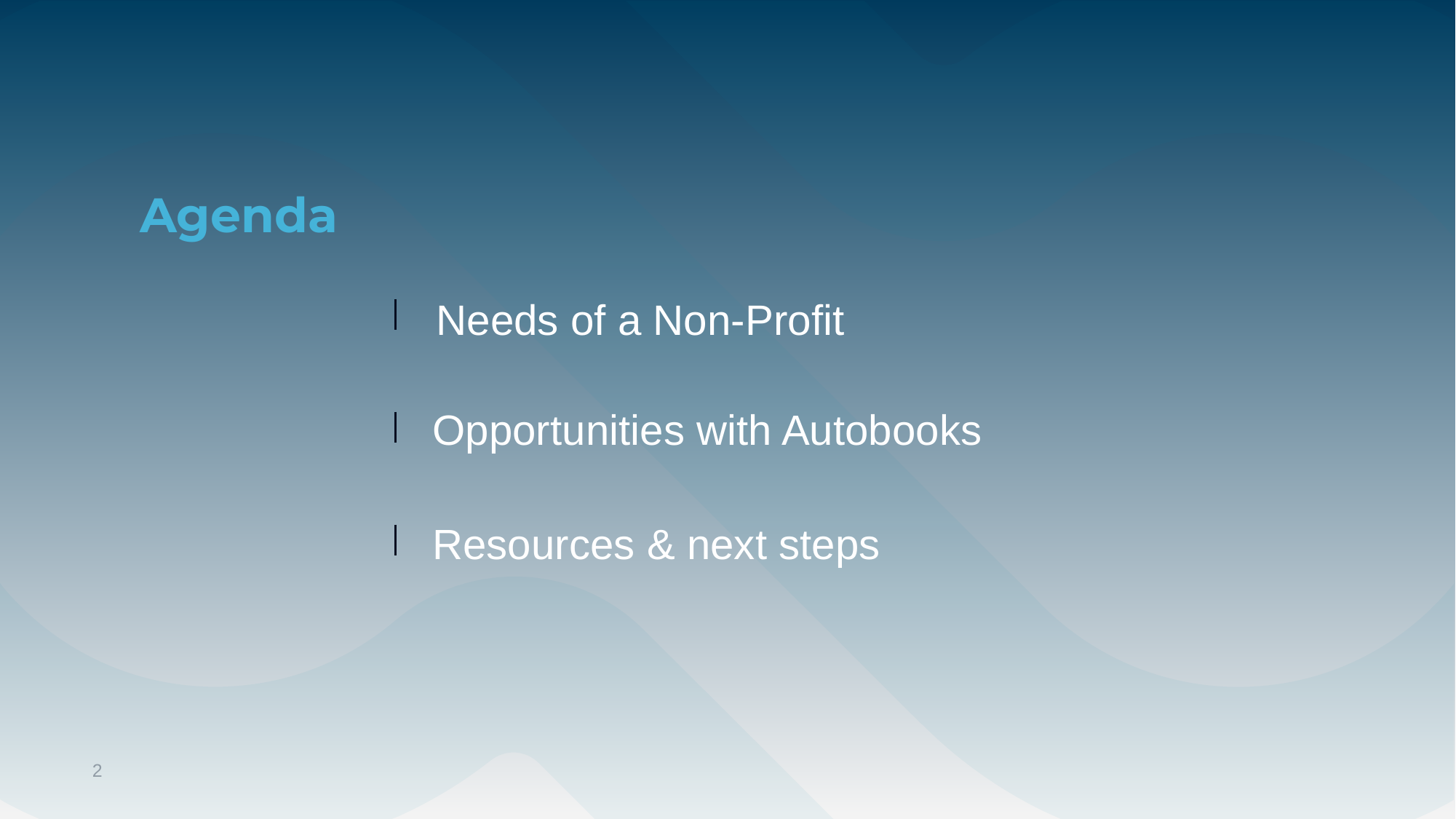

# Agenda
Needs of a Non-Profit
Opportunities with Autobooks
Resources & next steps
2